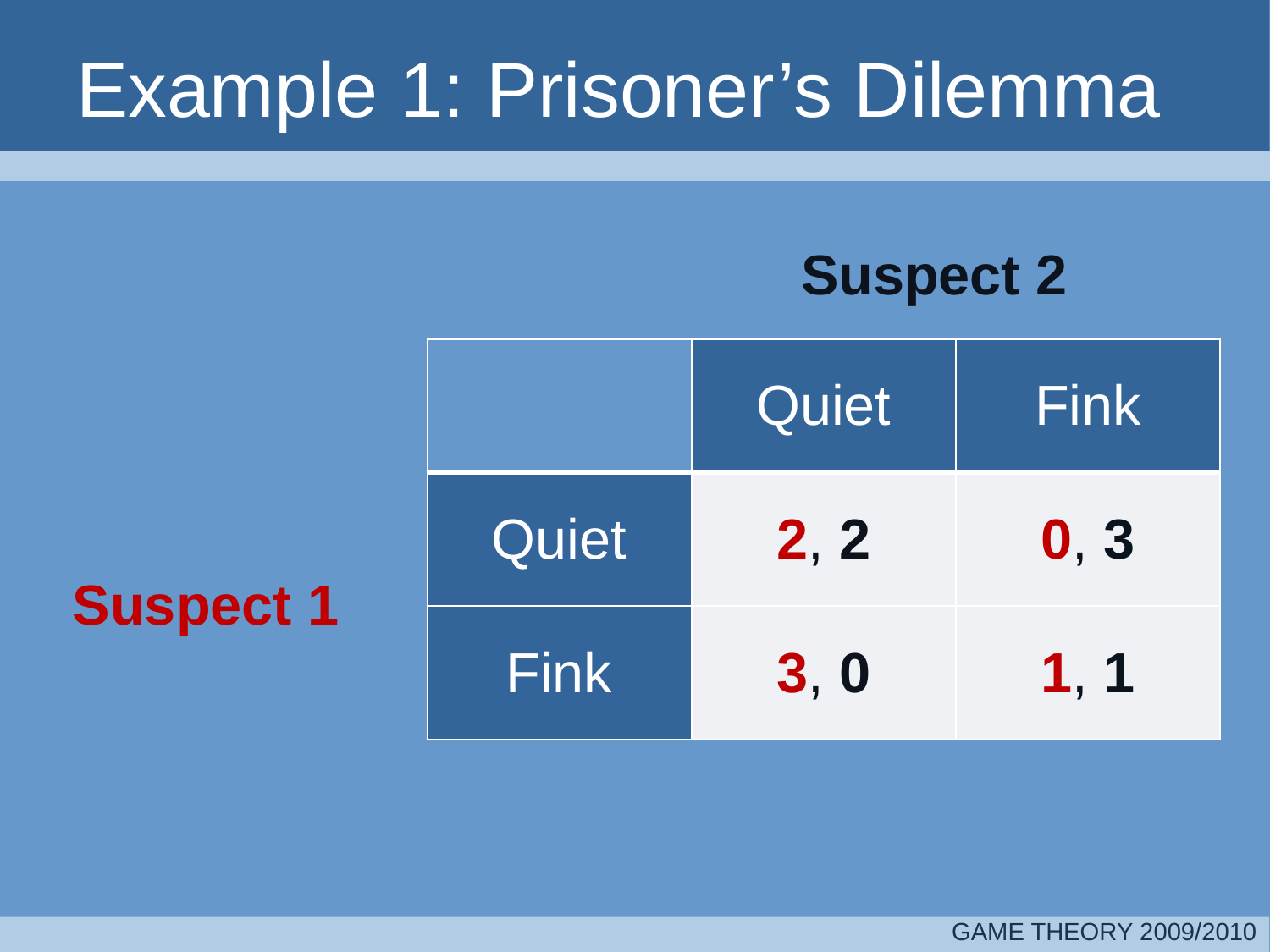

# Example 1: Prisoner’s Dilemma
Suspect 2
|  | Quiet | Fink |
| --- | --- | --- |
| Quiet | 2, 2 | 0, 3 |
| Fink | 3, 0 | 1, 1 |
Suspect 1
GAME THEORY 2009/2010